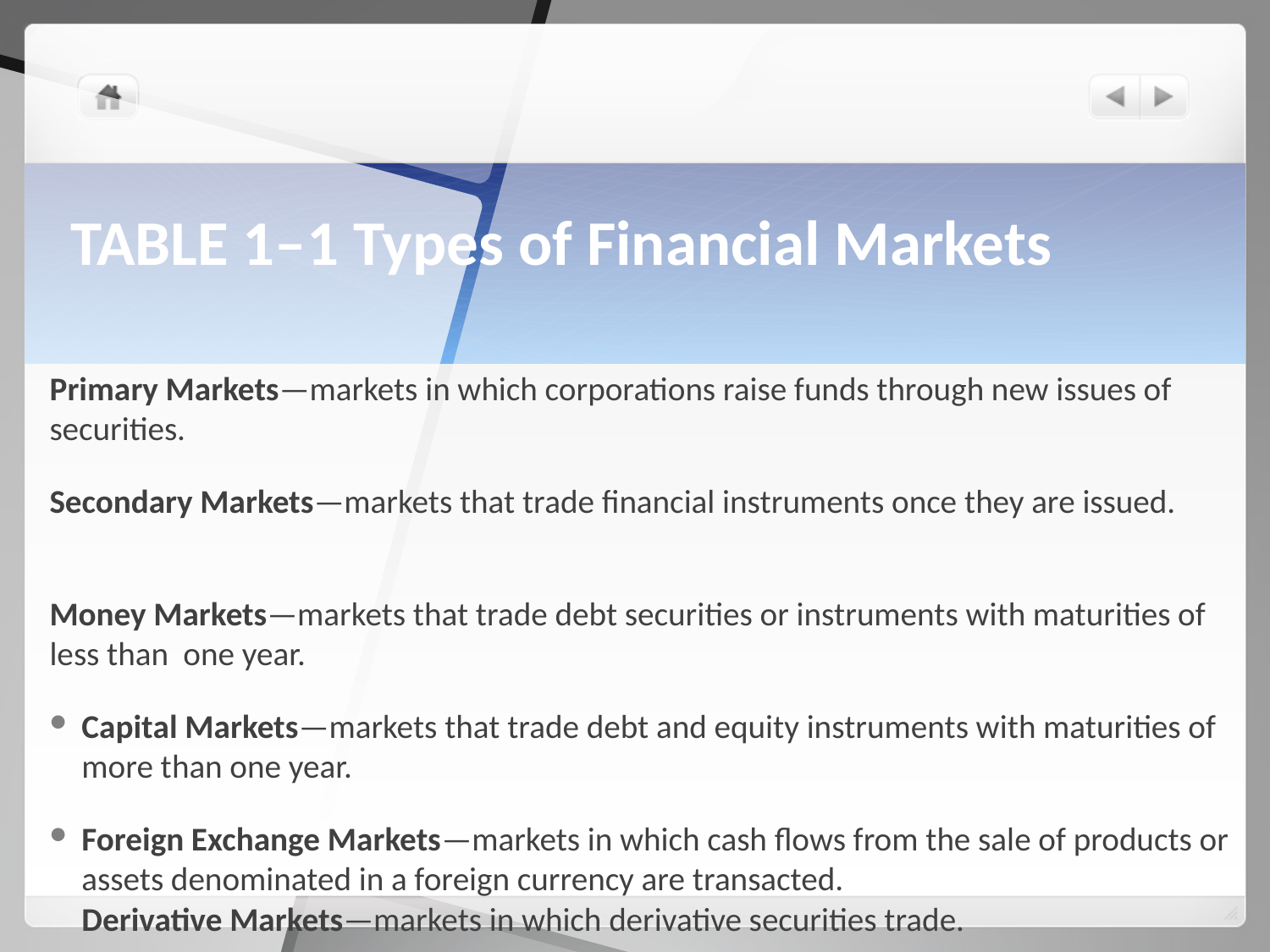

# TABLE 1–1 Types of Financial Markets
Primary Markets—markets in which corporations raise funds through new issues of securities.
Secondary Markets—markets that trade financial instruments once they are issued.
Money Markets—markets that trade debt securities or instruments with maturities of less than  one year.
Capital Markets—markets that trade debt and equity instruments with maturities of more than one year.
Foreign Exchange Markets—markets in which cash flows from the sale of products or assets denominated in a foreign currency are transacted.
Derivative Markets—markets in which derivative securities trade.